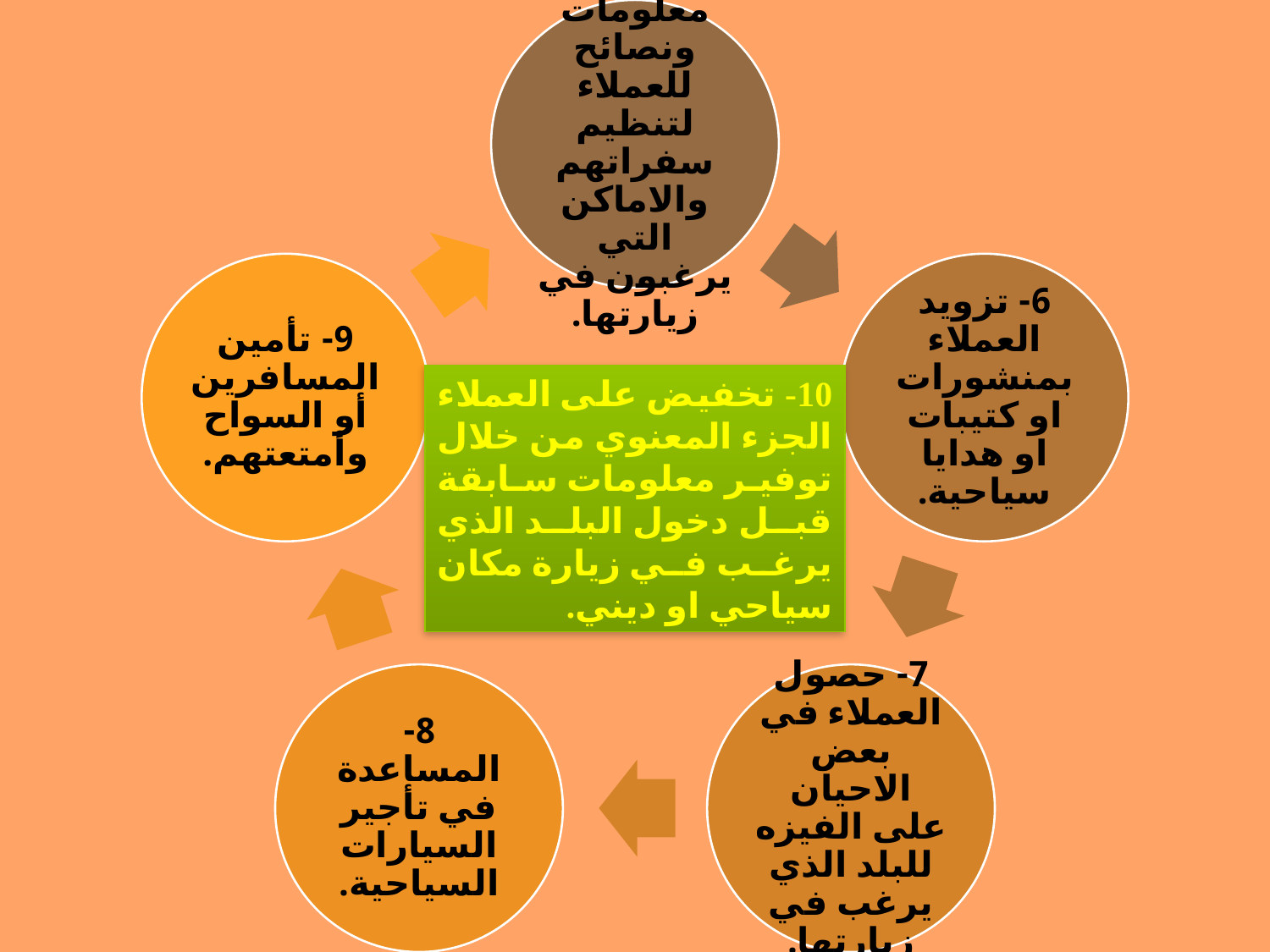

5- تقديم معلومات ونصائح للعملاء لتنظيم سفراتهم والاماكن التي يرغبون في زيارتها.

6- تزويد العملاء بمنشورات او كتيبات او هدايا سياحية.

7- حصول العملاء في بعض الاحيان على الفيزه للبلد الذي يرغب في زيارتها.

8- المساعدة في تأجير السيارات السياحية.

9- تأمين المسافرين أو السواح وأمتعتهم.

10- تخفيض على العملاء الجزء المعنوي من خلال توفير معلومات سابقة قبل دخول البلد الذي يرغب في زيارة مكان سياحي او ديني.